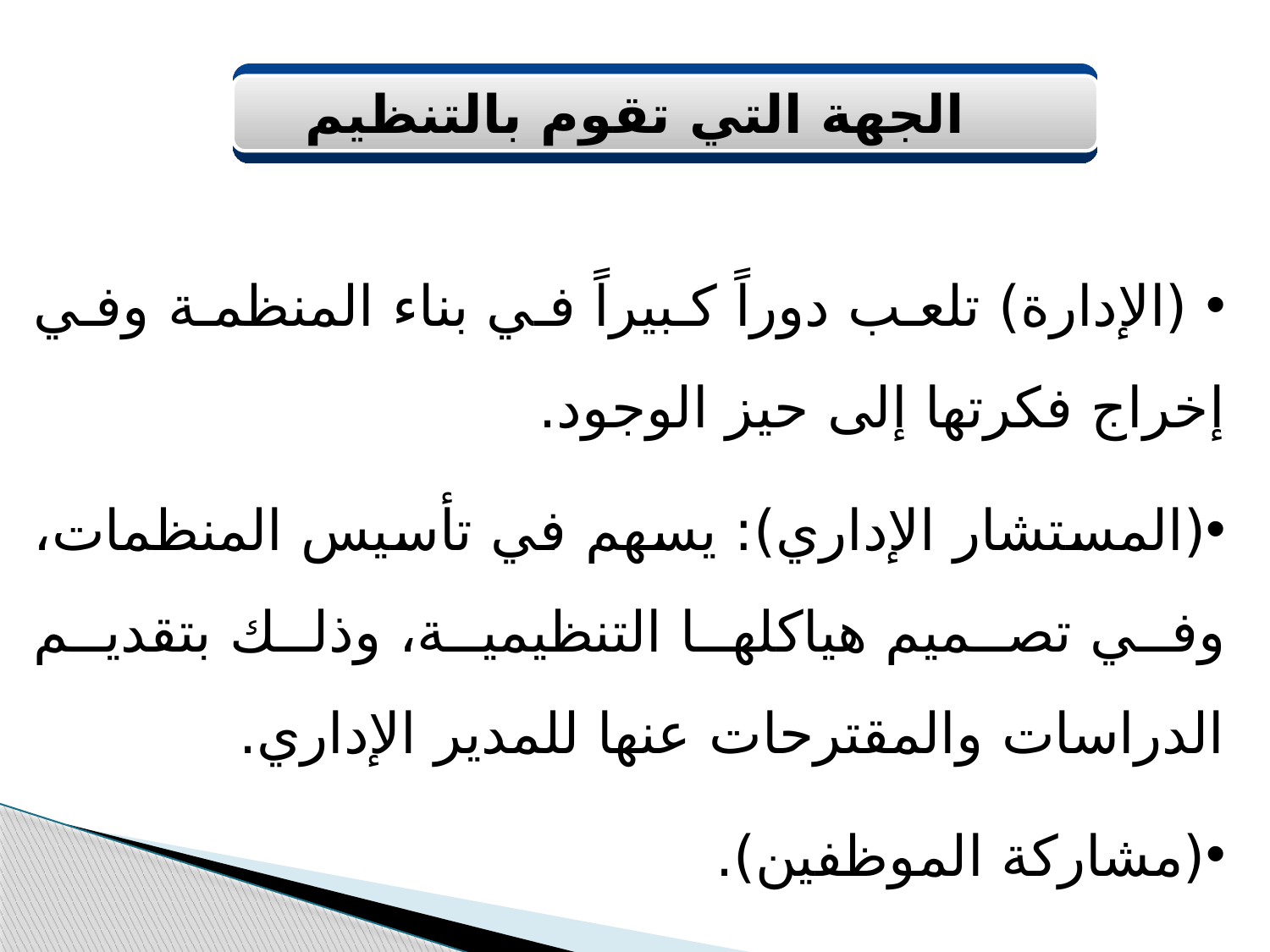

الجهة التي تقوم بالتنظيم
 (الإدارة) تلعب دوراً كبيراً في بناء المنظمة وفي إخراج فكرتها إلى حيز الوجود.
(المستشار الإداري): يسهم في تأسيس المنظمات، وفي تصميم هياكلها التنظيمية، وذلك بتقديم الدراسات والمقترحات عنها للمدير الإداري.
(مشاركة الموظفين).